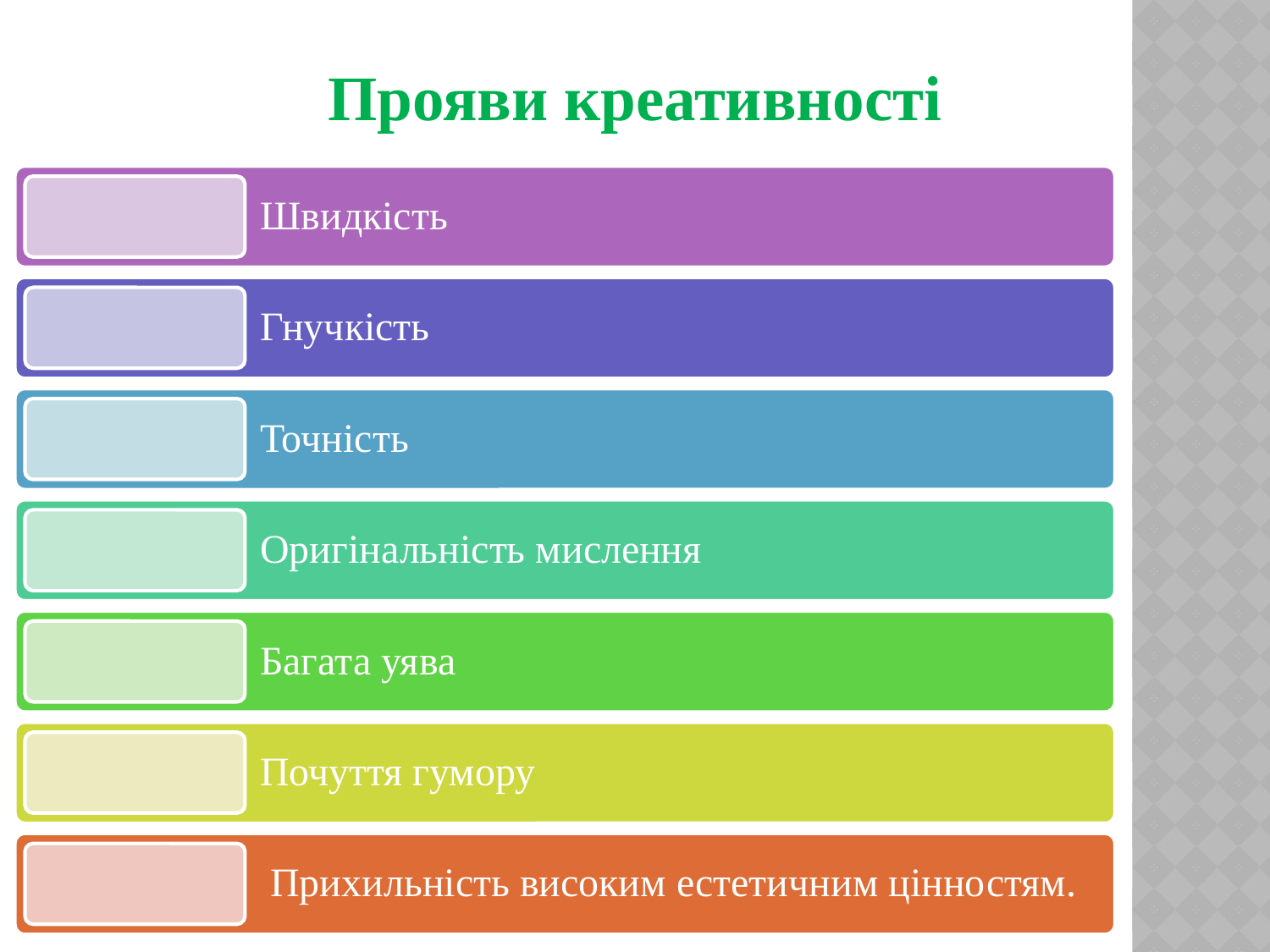

Прояви креативності
Швидкість
Гнучкість
Точність
Оригінальність мислення
Багата уява
Почуття гумору
 Прихильність високим естетичним цінностям.